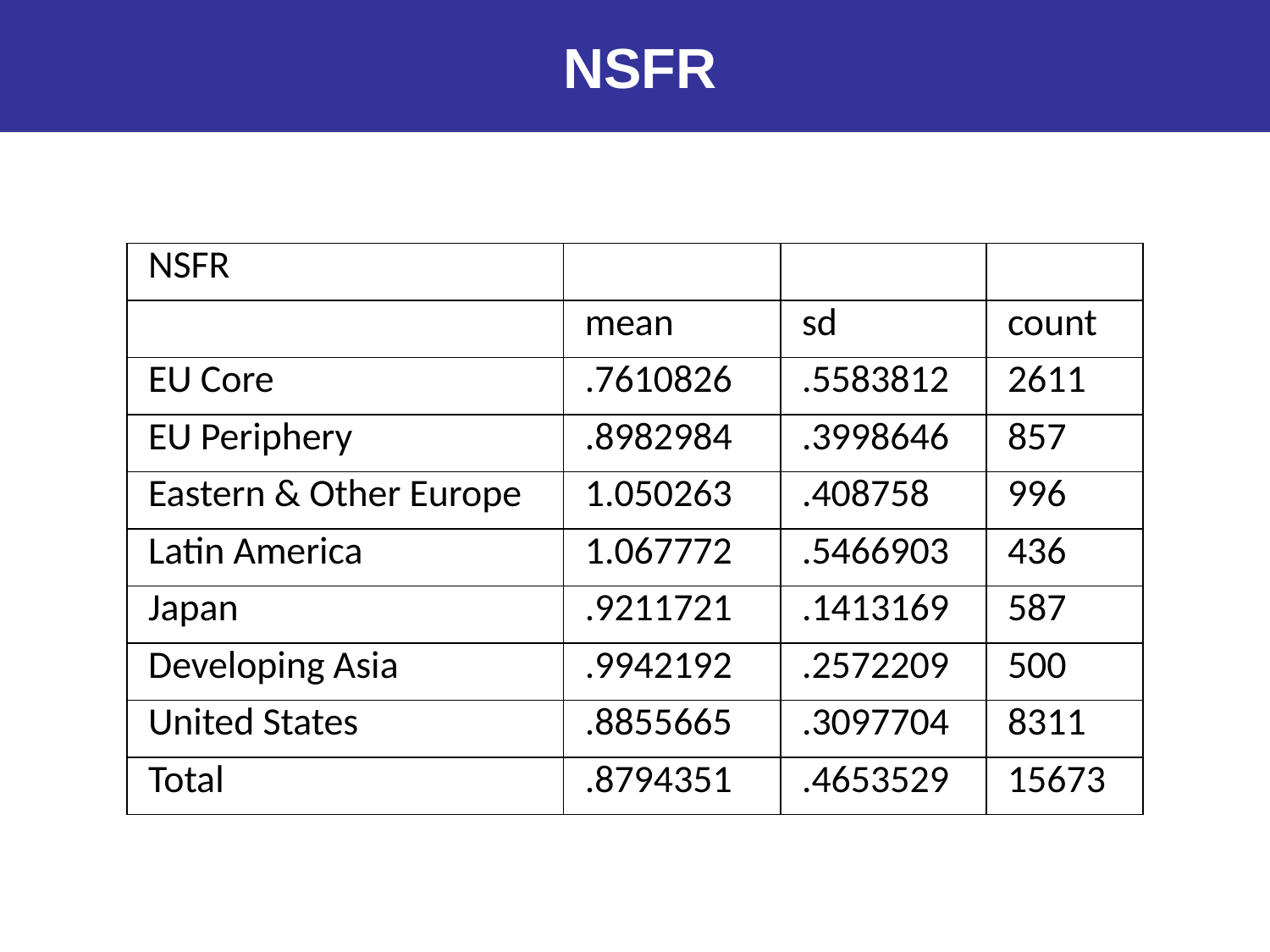

NSFR
| NSFR |  |  |  |
| --- | --- | --- | --- |
|  | mean | sd | count |
| EU Core | .7610826 | .5583812 | 2611 |
| EU Periphery | .8982984 | .3998646 | 857 |
| Eastern & Other Europe | 1.050263 | .408758 | 996 |
| Latin America | 1.067772 | .5466903 | 436 |
| Japan | .9211721 | .1413169 | 587 |
| Developing Asia | .9942192 | .2572209 | 500 |
| United States | .8855665 | .3097704 | 8311 |
| Total | .8794351 | .4653529 | 15673 |